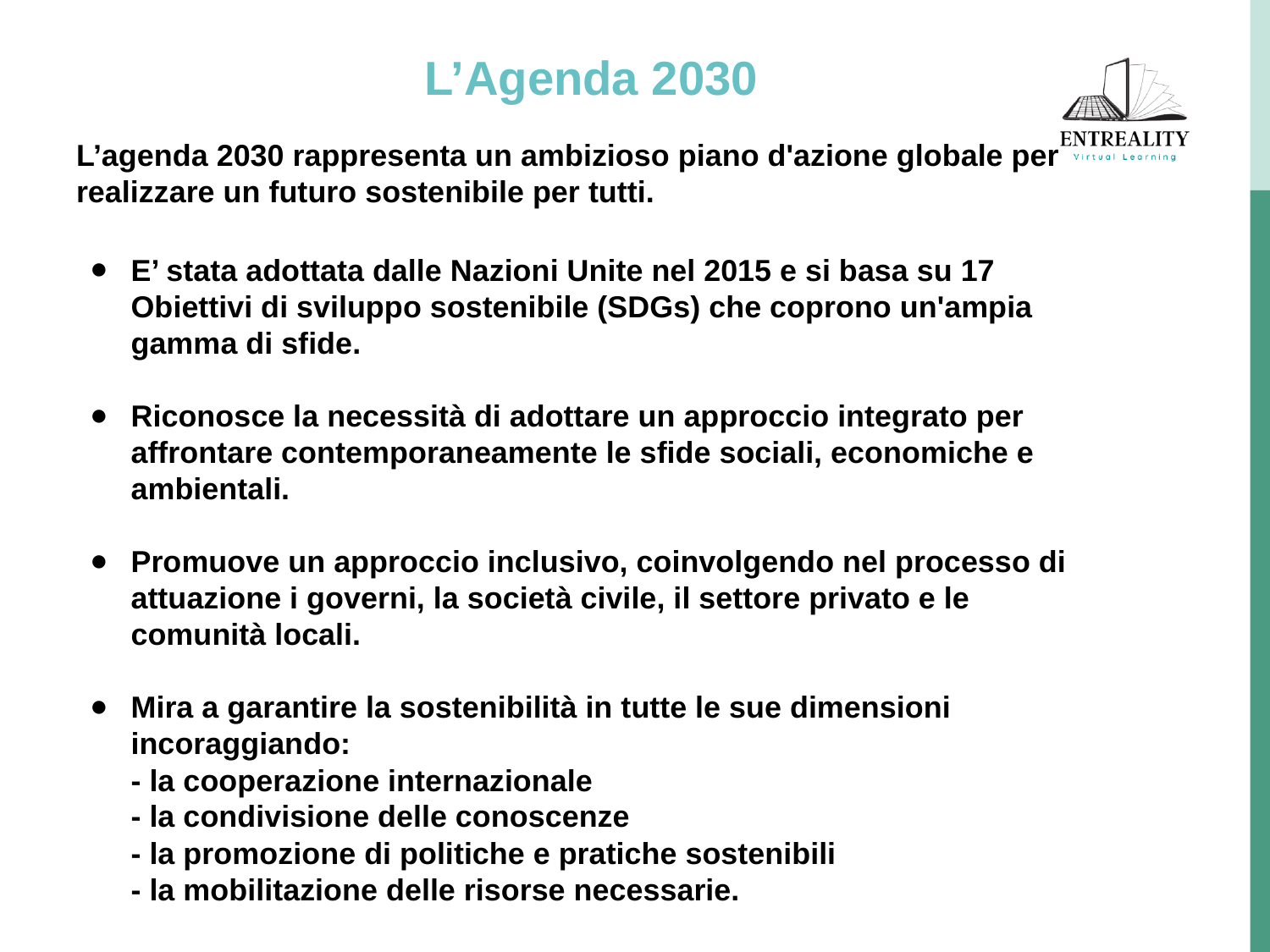

# L’Agenda 2030
L’agenda 2030 rappresenta un ambizioso piano d'azione globale per realizzare un futuro sostenibile per tutti.
E’ stata adottata dalle Nazioni Unite nel 2015 e si basa su 17 Obiettivi di sviluppo sostenibile (SDGs) che coprono un'ampia gamma di sfide.
Riconosce la necessità di adottare un approccio integrato per affrontare contemporaneamente le sfide sociali, economiche e ambientali.
Promuove un approccio inclusivo, coinvolgendo nel processo di attuazione i governi, la società civile, il settore privato e le comunità locali.
Mira a garantire la sostenibilità in tutte le sue dimensioni incoraggiando:
- la cooperazione internazionale
- la condivisione delle conoscenze
- la promozione di politiche e pratiche sostenibili
- la mobilitazione delle risorse necessarie.